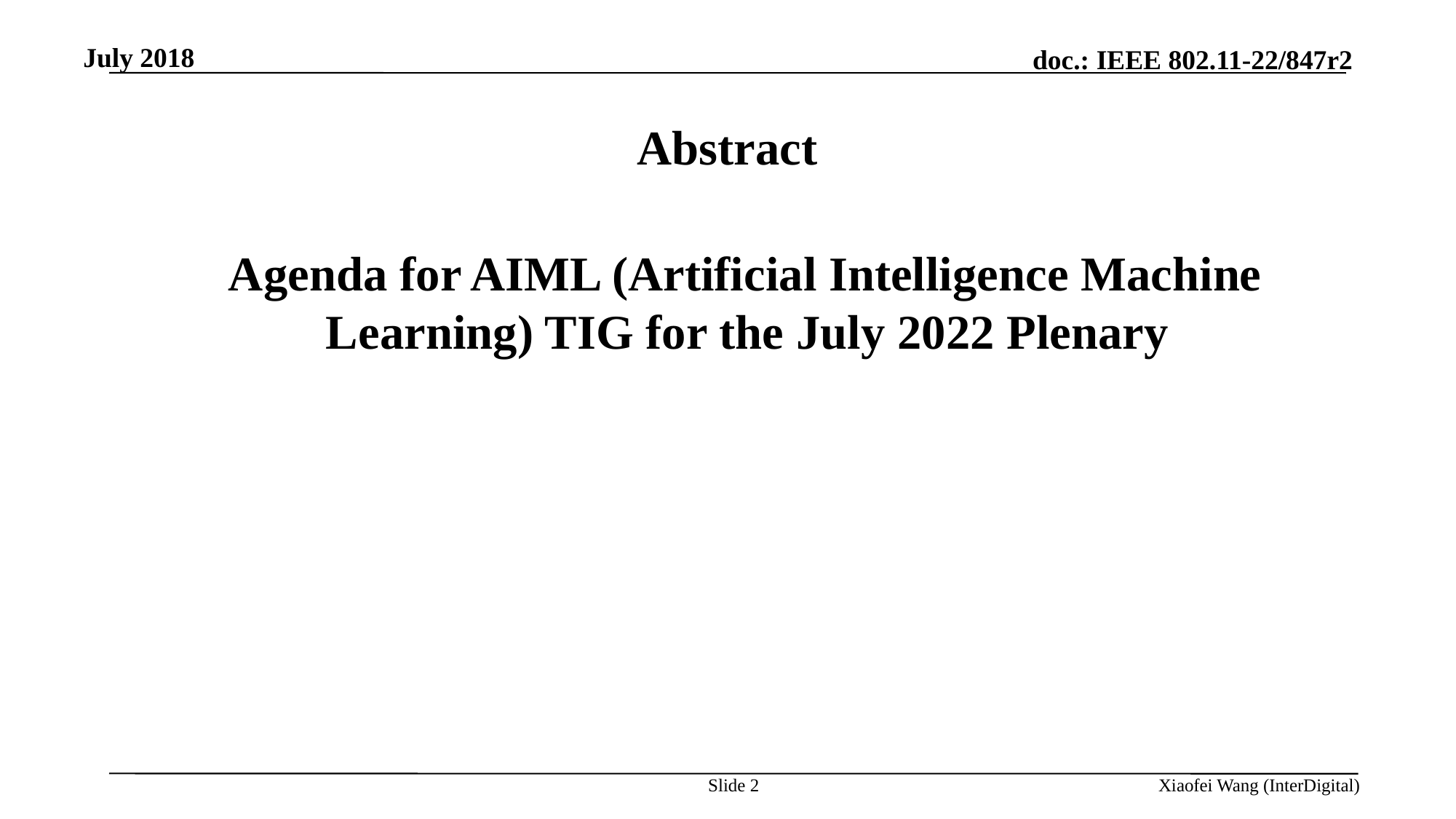

July 2018
# Abstract
   Agenda for AIML (Artificial Intelligence Machine Learning) TIG for the July 2022 Plenary
Slide 2
Xiaofei Wang (InterDigital)